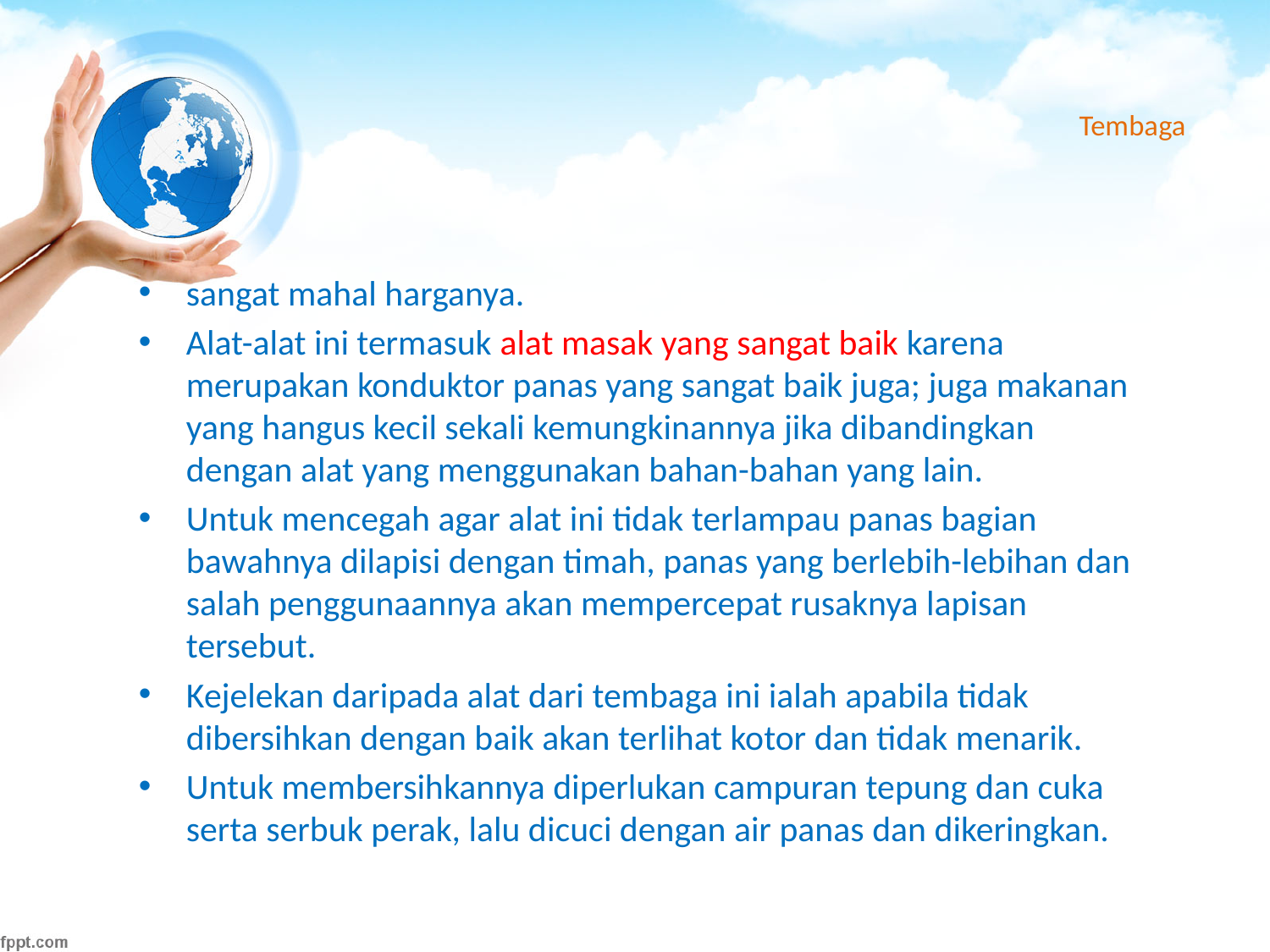

# Tembaga
sangat mahal harganya.
Alat-alat ini termasuk alat masak yang sangat baik karena merupakan konduktor panas yang sangat baik juga; juga makanan yang hangus kecil sekali kemungkinannya jika dibandingkan dengan alat yang menggunakan bahan-bahan yang lain.
Untuk mencegah agar alat ini tidak terlampau panas bagian bawahnya dilapisi dengan timah, panas yang berlebih-lebihan dan salah penggunaannya akan mempercepat rusaknya lapisan tersebut.
Kejelekan daripada alat dari tembaga ini ialah apabila tidak dibersihkan dengan baik akan terlihat kotor dan tidak menarik.
Untuk membersihkannya diperlukan campuran tepung dan cuka serta serbuk perak, lalu dicuci dengan air panas dan dikeringkan.